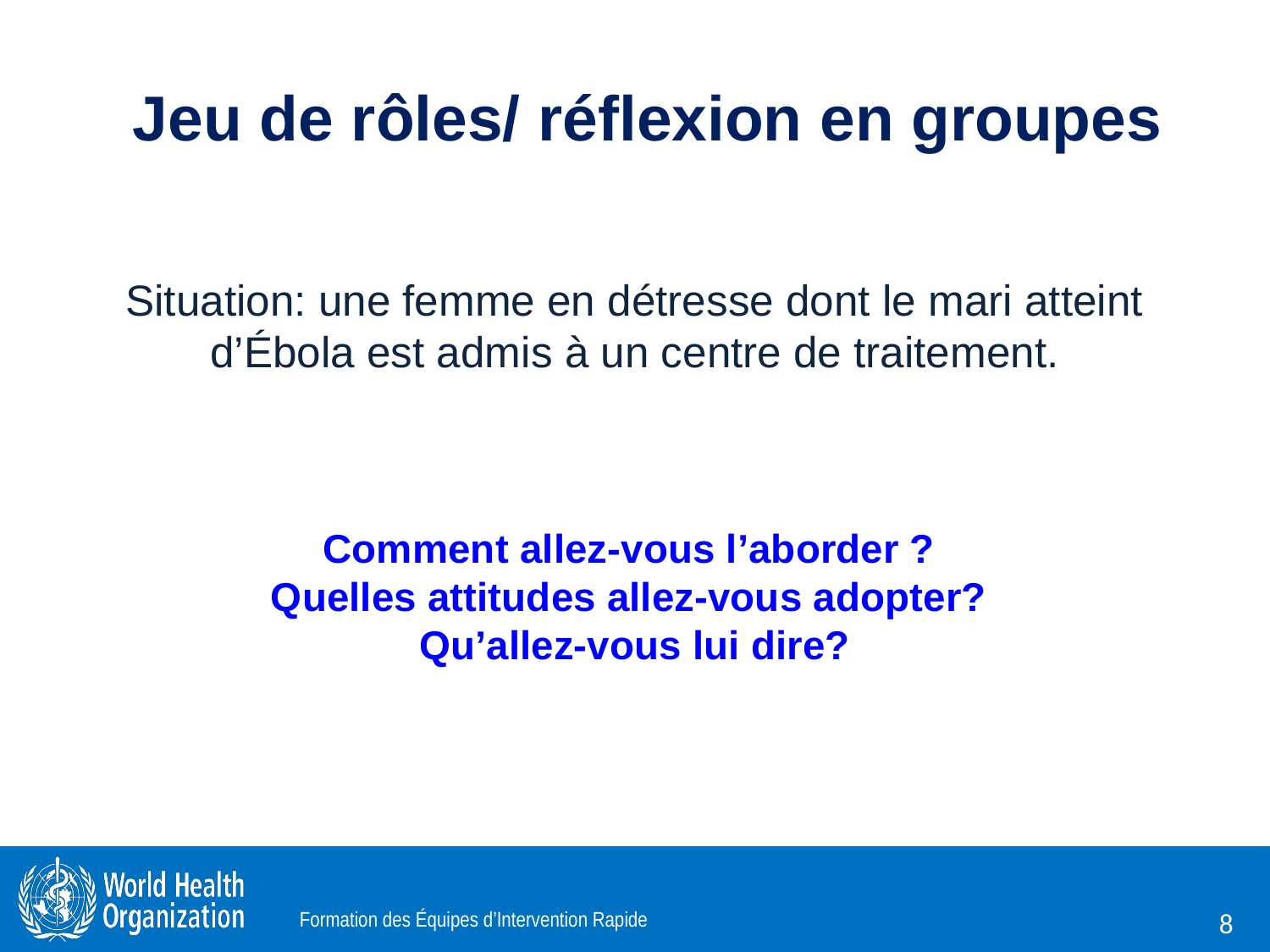

Jeu de rôles/ réflexion en groupes
Situation: une femme en détresse dont le mari atteint d’Ébola est admis à un centre de traitement.

# Comment allez-vous l’aborder ? Quelles attitudes allez-vous adopter? Qu’allez-vous lui dire?